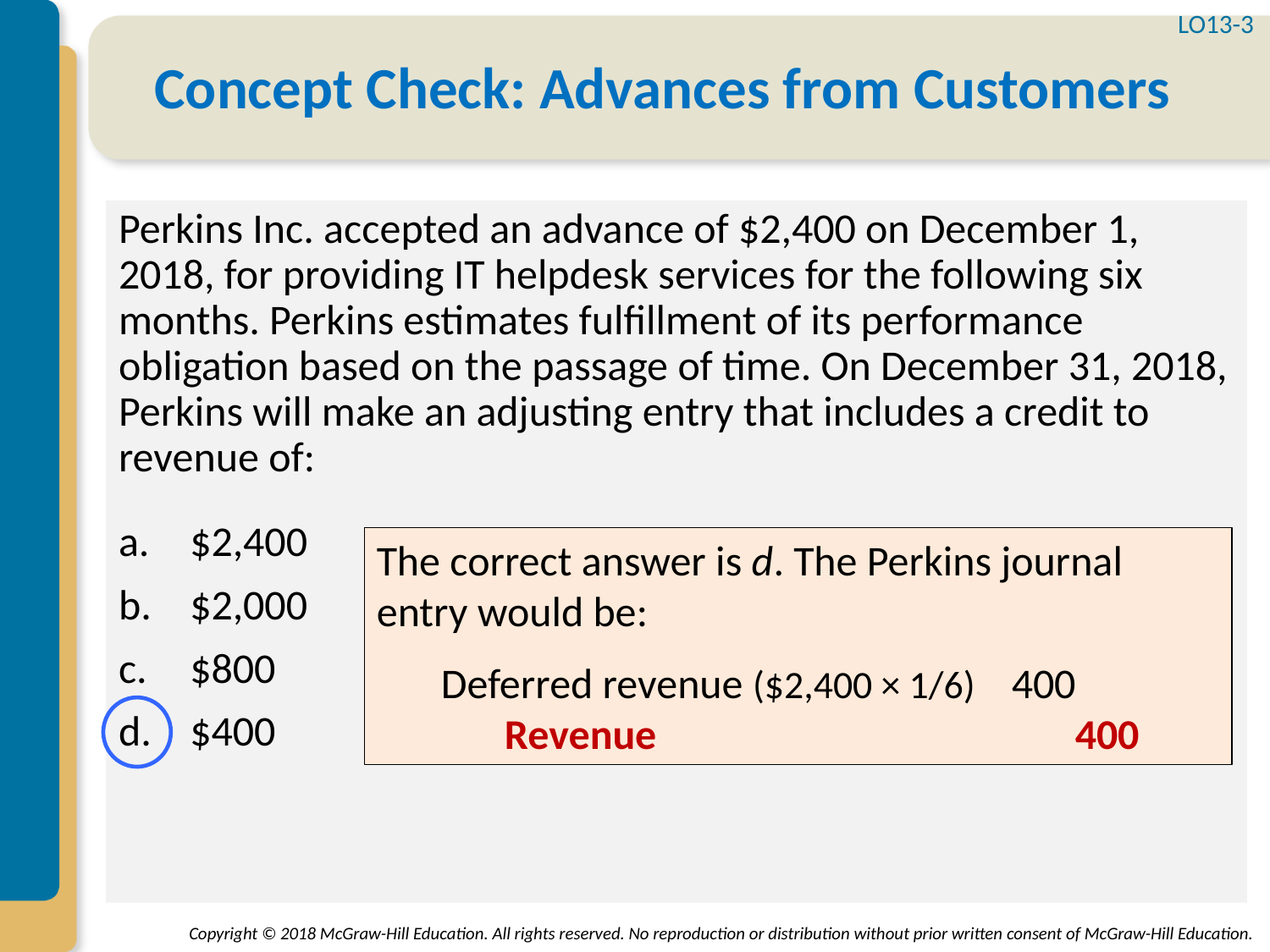

LO13-3
# Concept Check: Advances from Customers
Perkins Inc. accepted an advance of $2,400 on December 1, 2018, for providing IT helpdesk services for the following six months. Perkins estimates fulfillment of its performance obligation based on the passage of time. On December 31, 2018, Perkins will make an adjusting entry that includes a credit to revenue of:
$2,400
$2,000
$800
$400

The correct answer is d. The Perkins journal entry would be:
Deferred revenue ($2,400 × 1/6)	400
Revenue				400